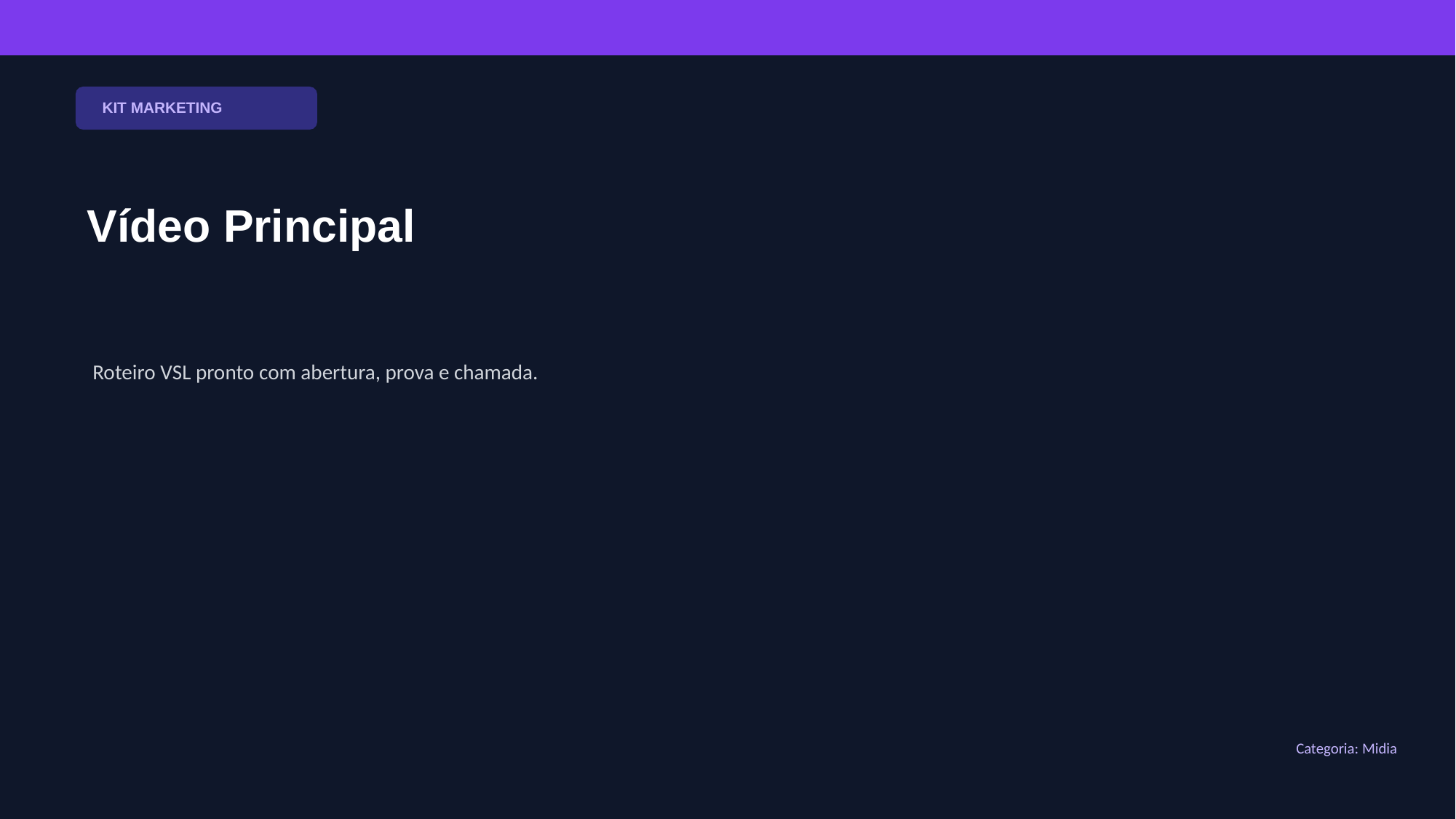

KIT MARKETING
Vídeo Principal
Roteiro VSL pronto com abertura, prova e chamada.
Categoria: Midia